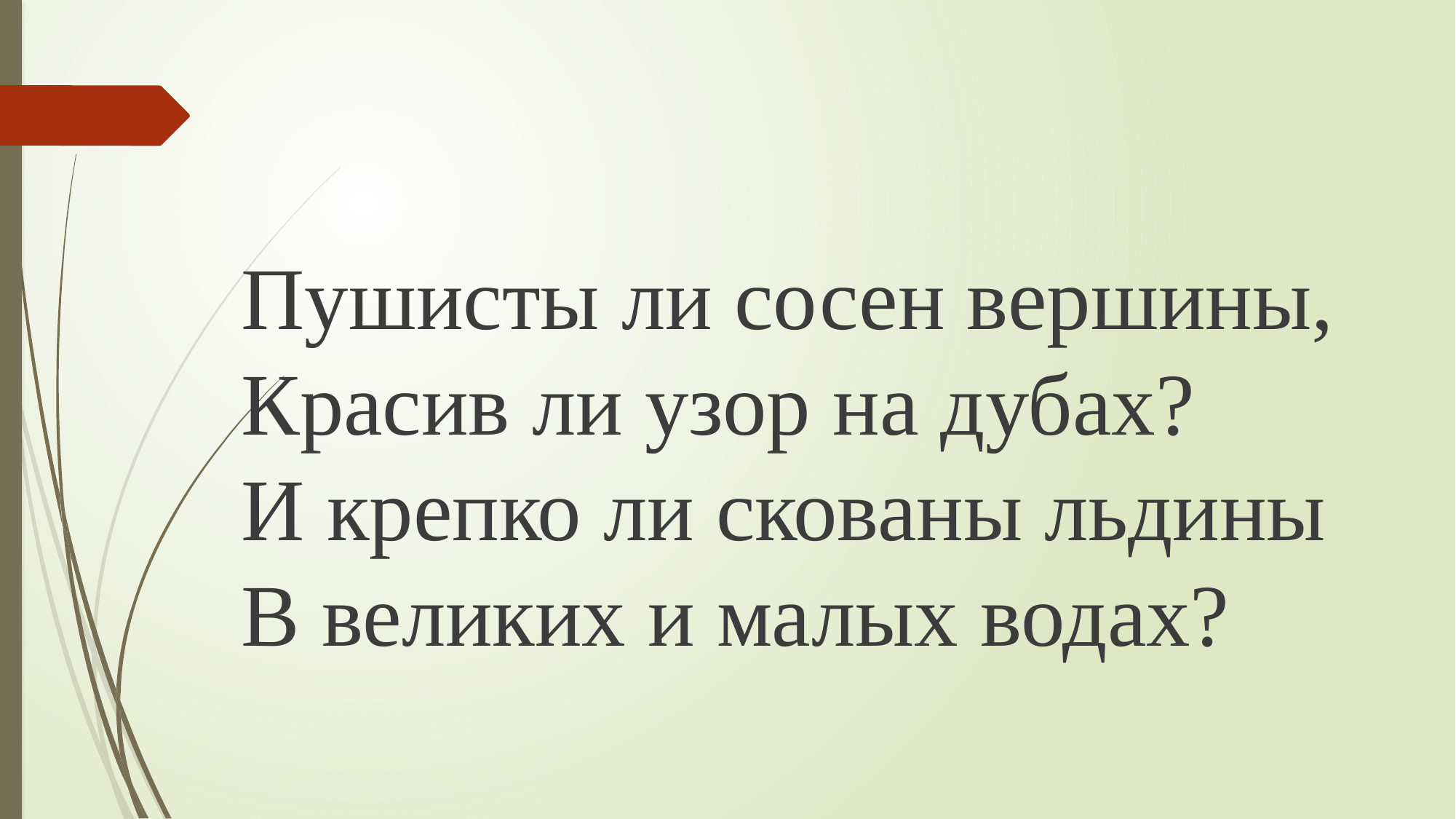

#

Пушисты ли сосен вершины,
Красив ли узор на дубах?
И крепко ли скованы льдины
В великих и малых водах?